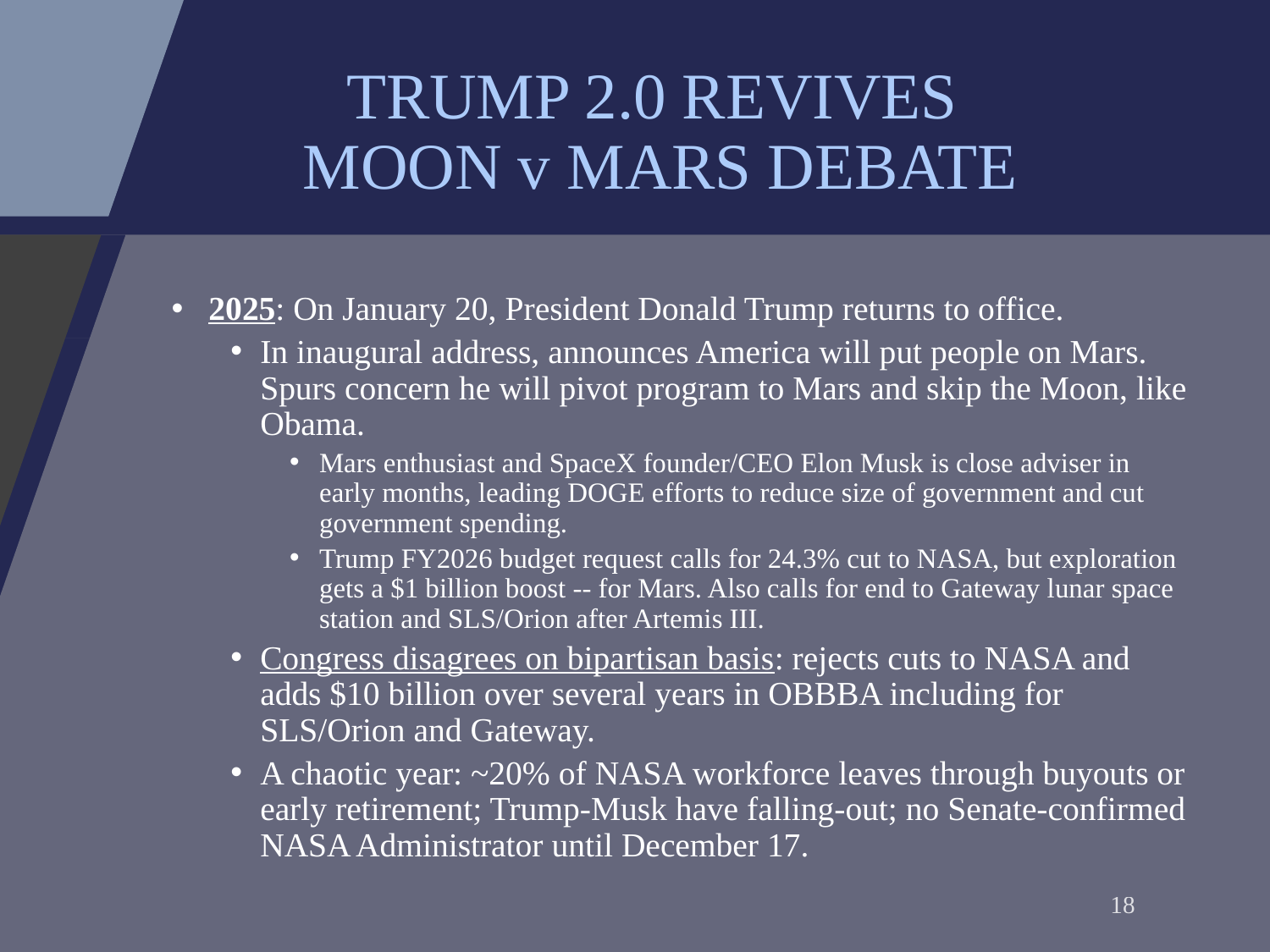

# TRUMP 2.0 REVIVES MOON v MARS DEBATE

2025: On January 20, President Donald Trump returns to office.
In inaugural address, announces America will put people on Mars. Spurs concern he will pivot program to Mars and skip the Moon, like Obama.
Mars enthusiast and SpaceX founder/CEO Elon Musk is close adviser in early months, leading DOGE efforts to reduce size of government and cut government spending.
Trump FY2026 budget request calls for 24.3% cut to NASA, but exploration gets a $1 billion boost -- for Mars. Also calls for end to Gateway lunar space station and SLS/Orion after Artemis III.
Congress disagrees on bipartisan basis: rejects cuts to NASA and adds $10 billion over several years in OBBBA including for SLS/Orion and Gateway.
A chaotic year: ~20% of NASA workforce leaves through buyouts or early retirement; Trump-Musk have falling-out; no Senate-confirmed NASA Administrator until December 17.
18